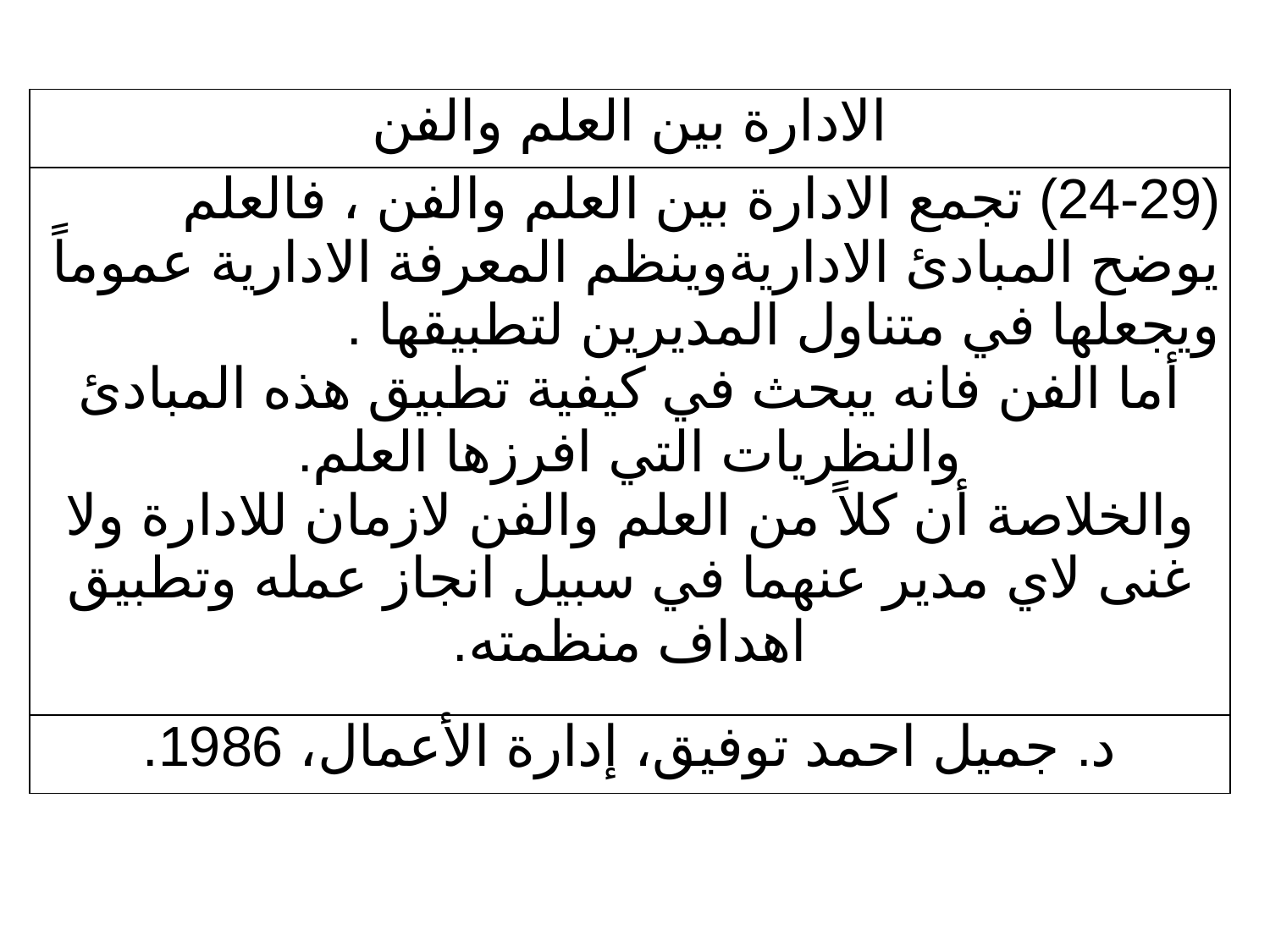

| الادارة بين العلم والفن |
| --- |
| (24-29) تجمع الادارة بين العلم والفن ، فالعلم يوضح المبادئ الاداريةوينظم المعرفة الادارية عموماً ويجعلها في متناول المديرين لتطبيقها . أما الفن فانه يبحث في كيفية تطبيق هذه المبادئ والنظريات التي افرزها العلم. والخلاصة أن كلاً من العلم والفن لازمان للادارة ولا غنى لاي مدير عنهما في سبيل انجاز عمله وتطبيق اهداف منظمته. |
| د. جميل احمد توفيق، إدارة الأعمال، 1986. |